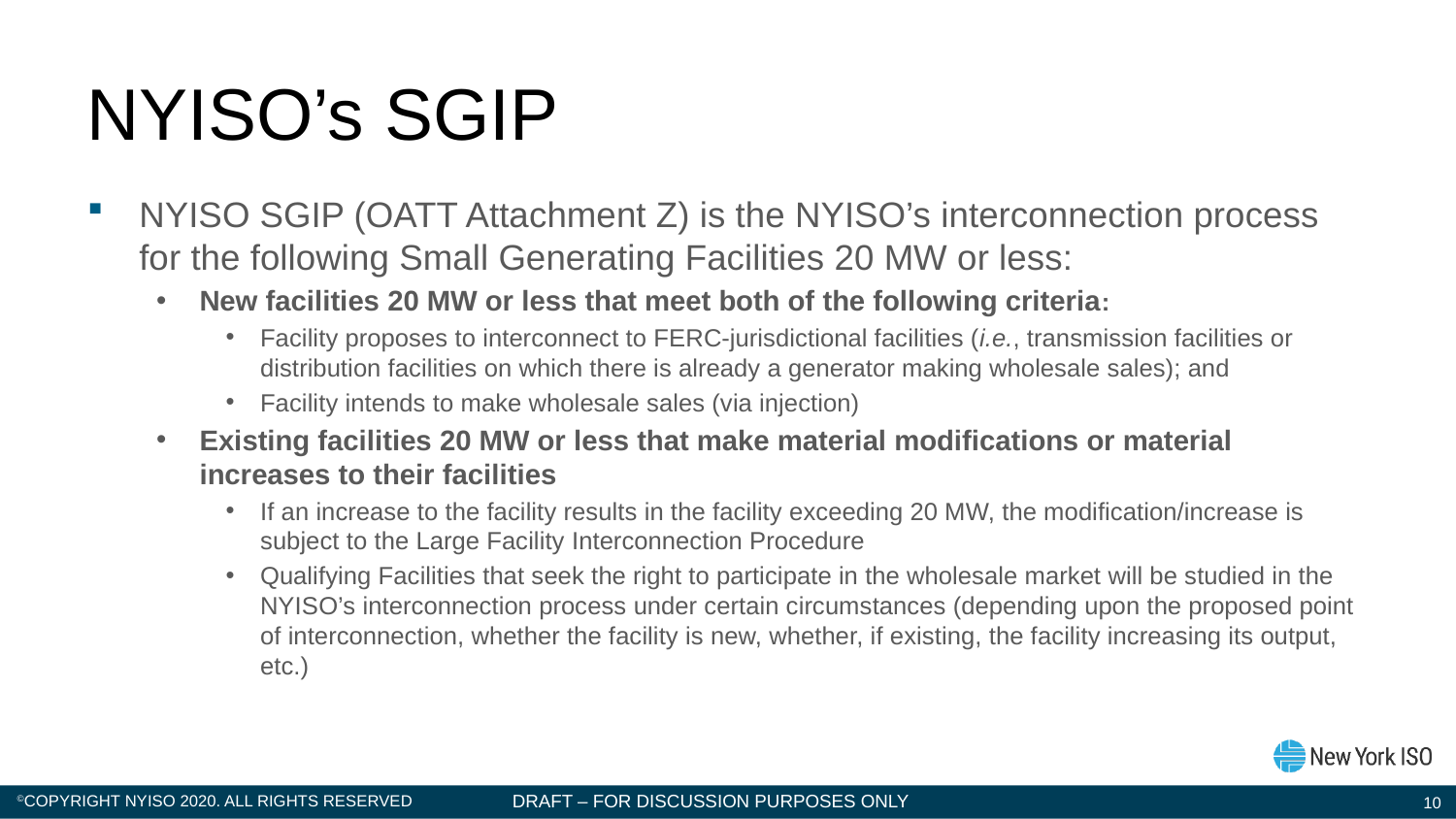

# NYISO’s SGIP
NYISO SGIP (OATT Attachment Z) is the NYISO’s interconnection process for the following Small Generating Facilities 20 MW or less:
New facilities 20 MW or less that meet both of the following criteria:
Facility proposes to interconnect to FERC-jurisdictional facilities (i.e., transmission facilities or distribution facilities on which there is already a generator making wholesale sales); and
Facility intends to make wholesale sales (via injection)
Existing facilities 20 MW or less that make material modifications or material increases to their facilities
If an increase to the facility results in the facility exceeding 20 MW, the modification/increase is subject to the Large Facility Interconnection Procedure
Qualifying Facilities that seek the right to participate in the wholesale market will be studied in the NYISO’s interconnection process under certain circumstances (depending upon the proposed point of interconnection, whether the facility is new, whether, if existing, the facility increasing its output, etc.)